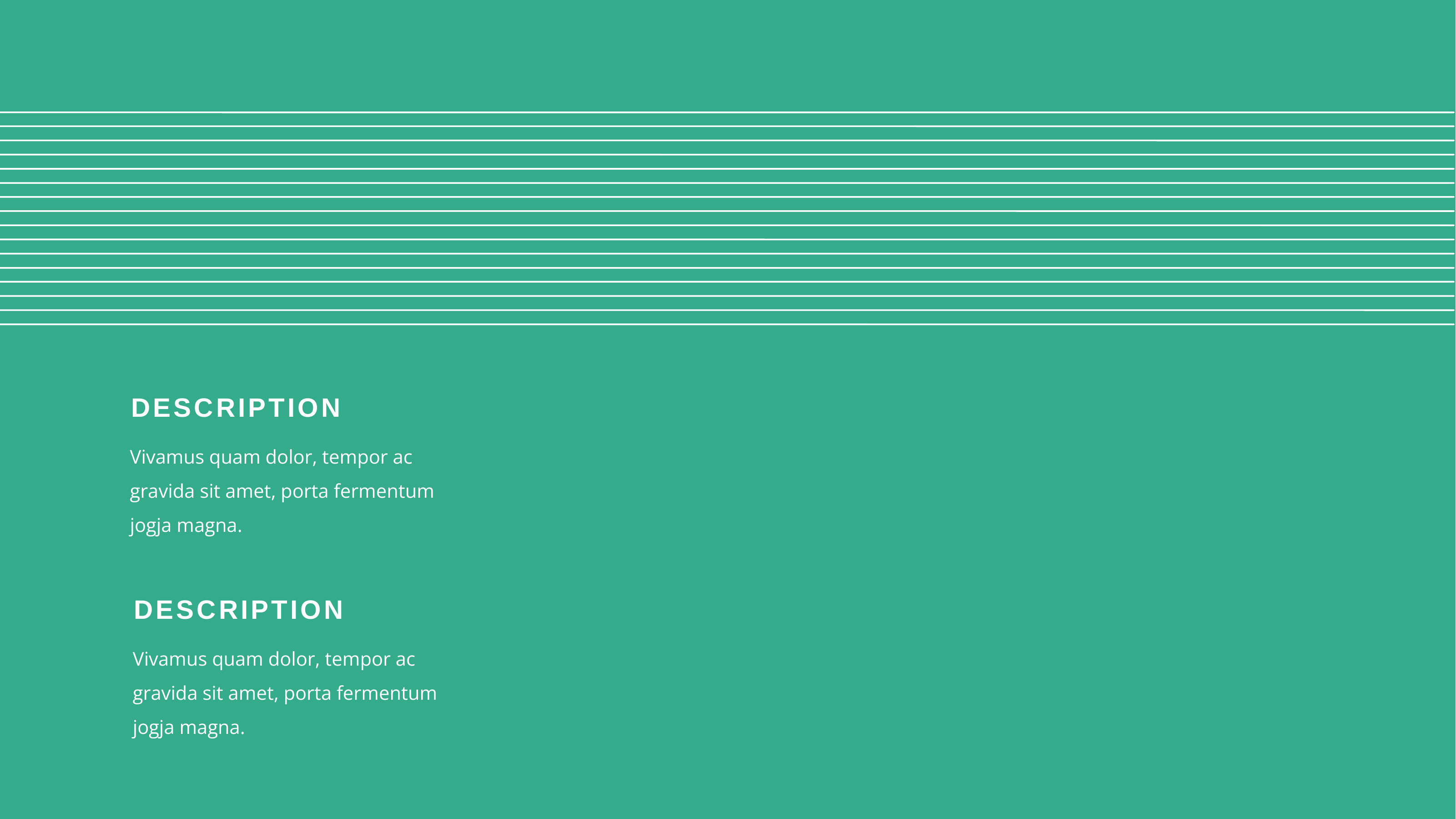

DESCRIPTION
Vivamus quam dolor, tempor ac gravida sit amet, porta fermentum jogja magna.
DESCRIPTION
Vivamus quam dolor, tempor ac gravida sit amet, porta fermentum jogja magna.